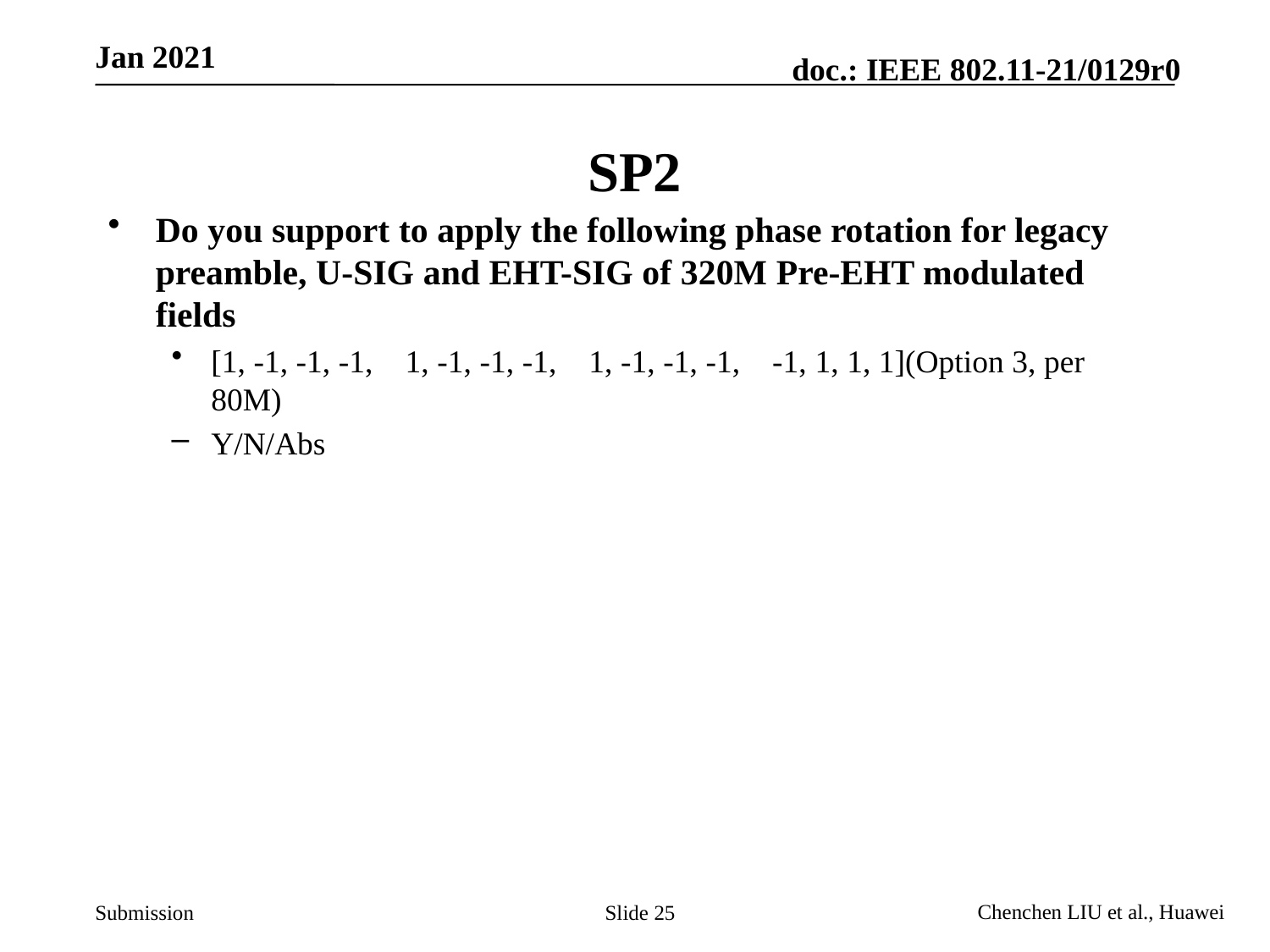

# SP2
Do you support to apply the following phase rotation for legacy preamble, U-SIG and EHT-SIG of 320M Pre-EHT modulated fields
[1, -1, -1, -1,    1, -1, -1, -1,    1, -1, -1, -1,    -1, 1, 1, 1](Option 3, per 80M)
Y/N/Abs
Slide 25